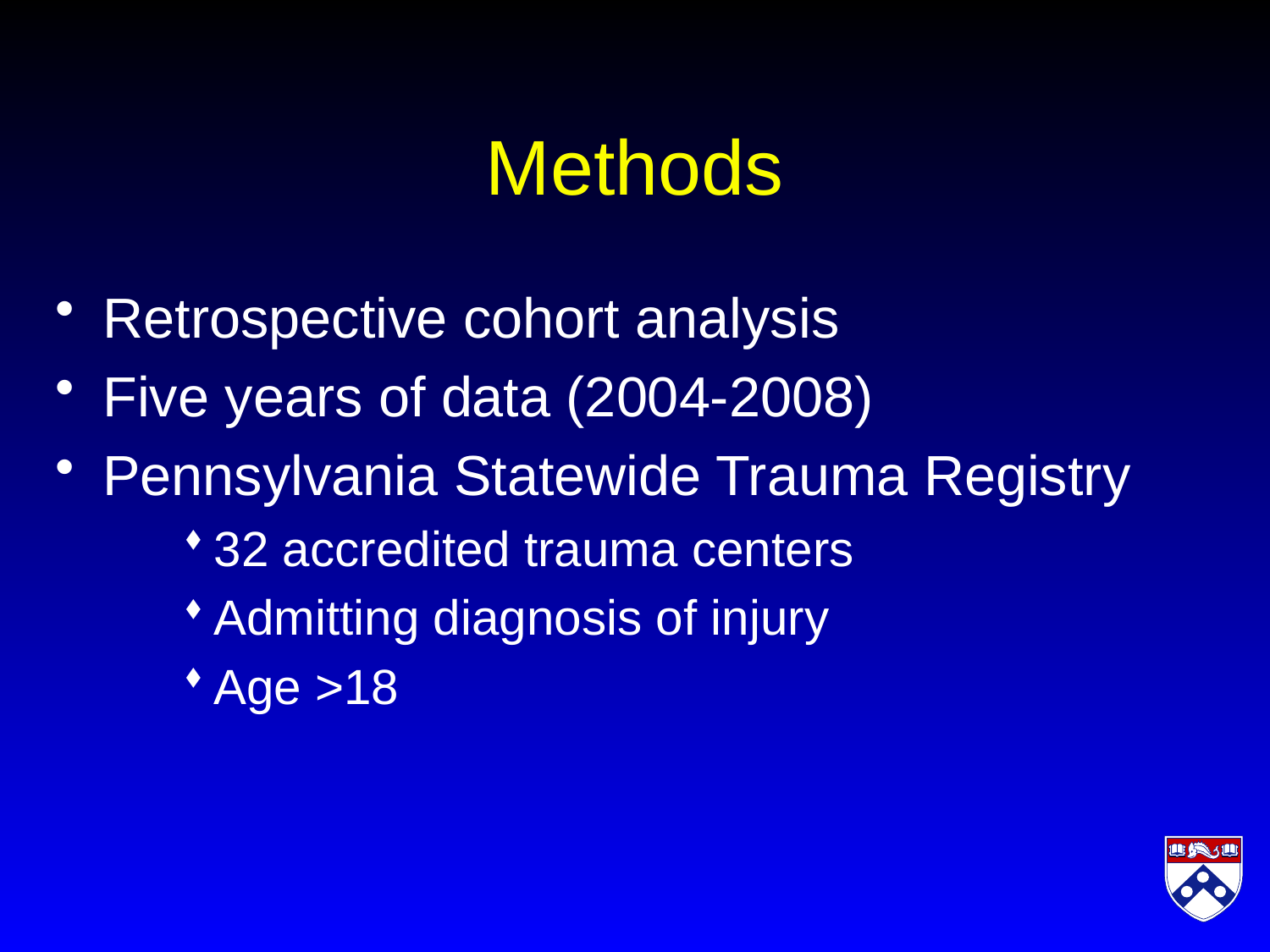

# Methods
Retrospective cohort analysis
Five years of data (2004-2008)
Pennsylvania Statewide Trauma Registry
32 accredited trauma centers
Admitting diagnosis of injury
Age >18